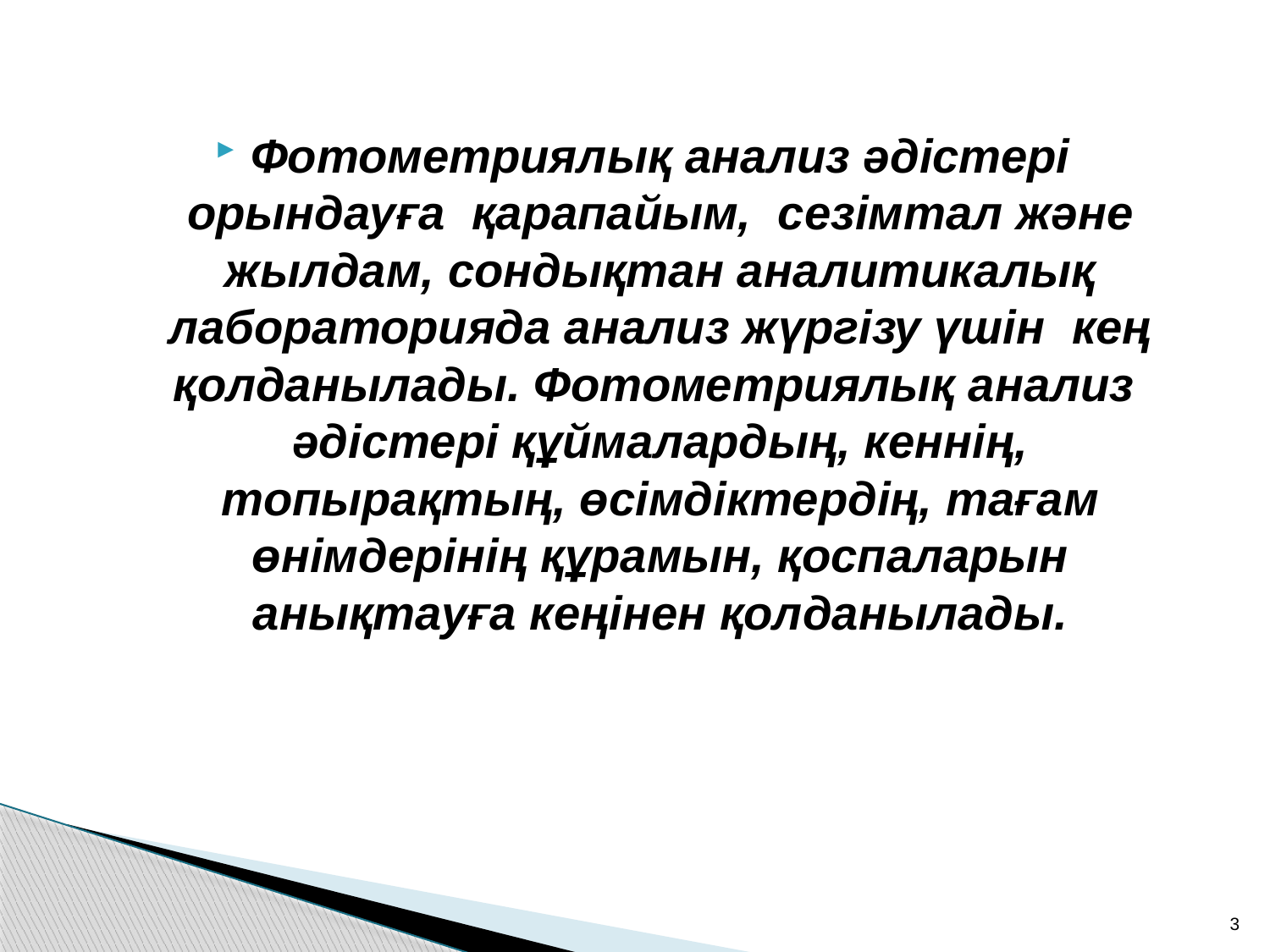

Фотометриялық анализ әдістері орындауға  қарапайым,  сезімтал және жылдам, сондықтан аналитикалық лабораторияда анализ жүргізу үшін  кең қолданылады. Фотометриялық анализ  әдістері құймалардың, кеннің, топырақтың, өсімдіктердің, тағам өнімдерінің құрамын, қоспаларын анықтауға кеңінен қолданылады.

3